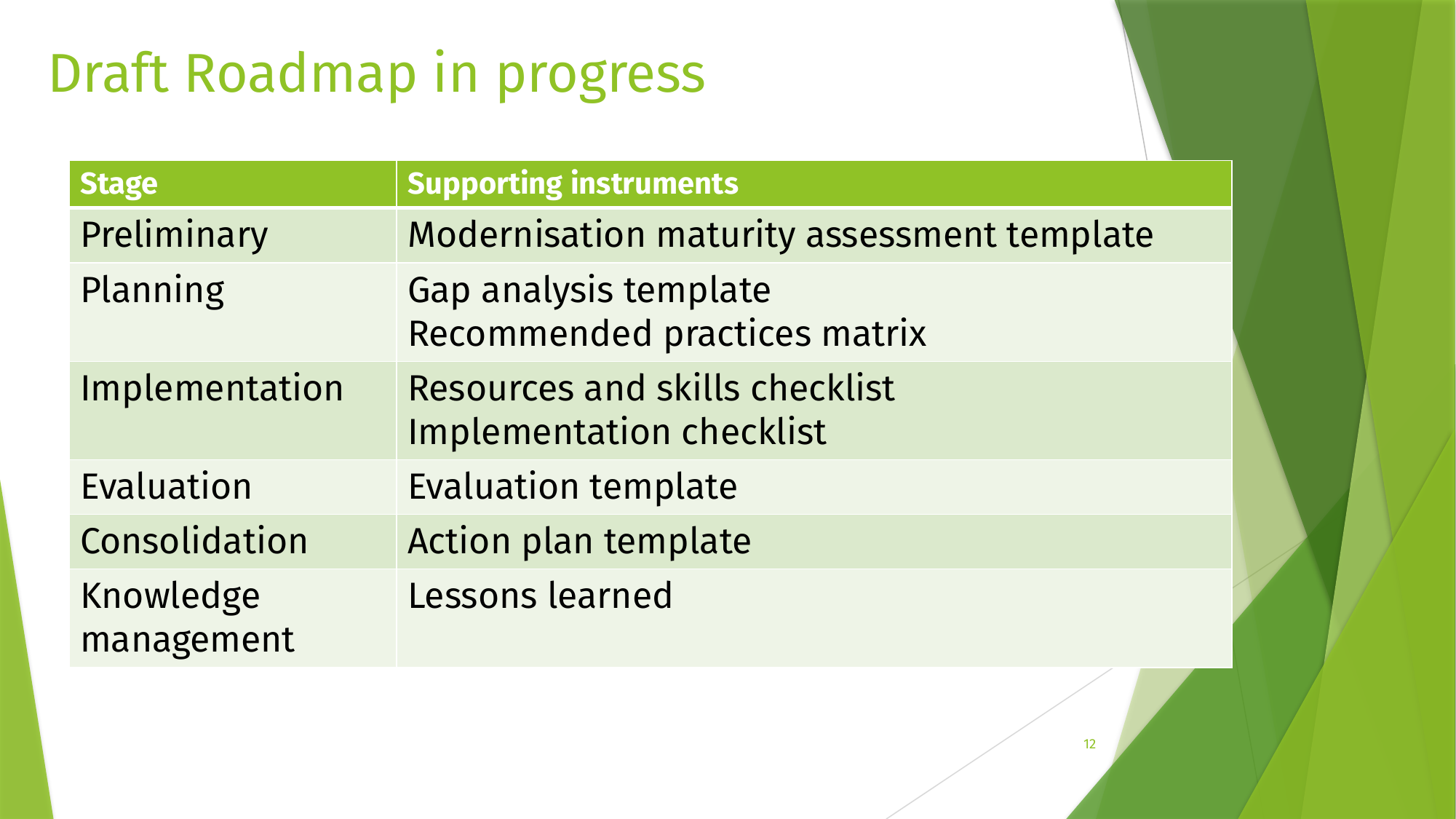

# Draft Roadmap in progress

| Stage | Supporting instruments |
| --- | --- |
| Preliminary | Modernisation maturity assessment template |
| Planning | Gap analysis template Recommended practices matrix |
| Implementation | Resources and skills checklist Implementation checklist |
| Evaluation | Evaluation template |
| Consolidation | Action plan template |
| Knowledge management | Lessons learned |
12